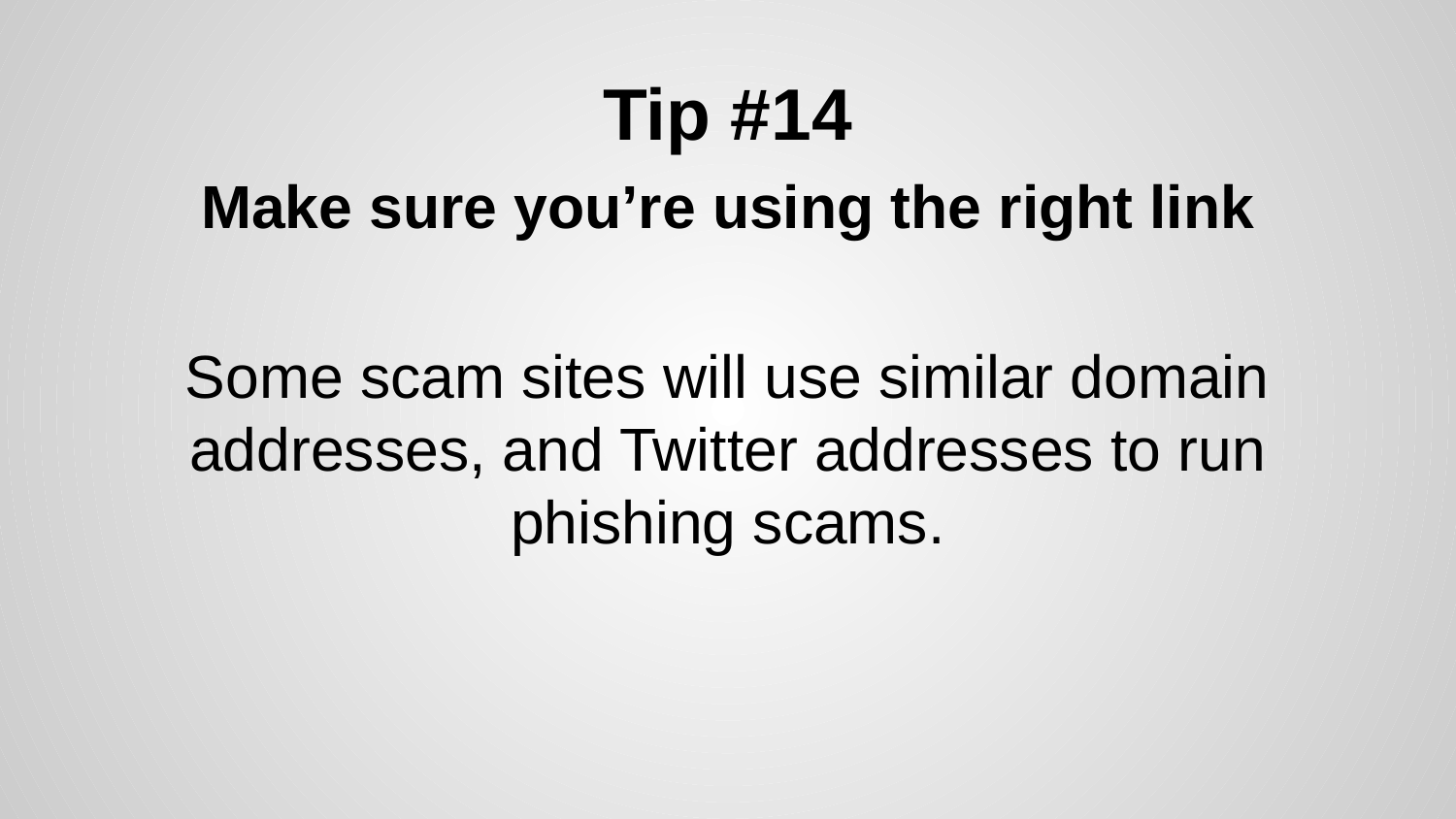

# Tip #14

Make sure you’re using the right link

Some scam sites will use similar domain addresses, and Twitter addresses to run phishing scams.